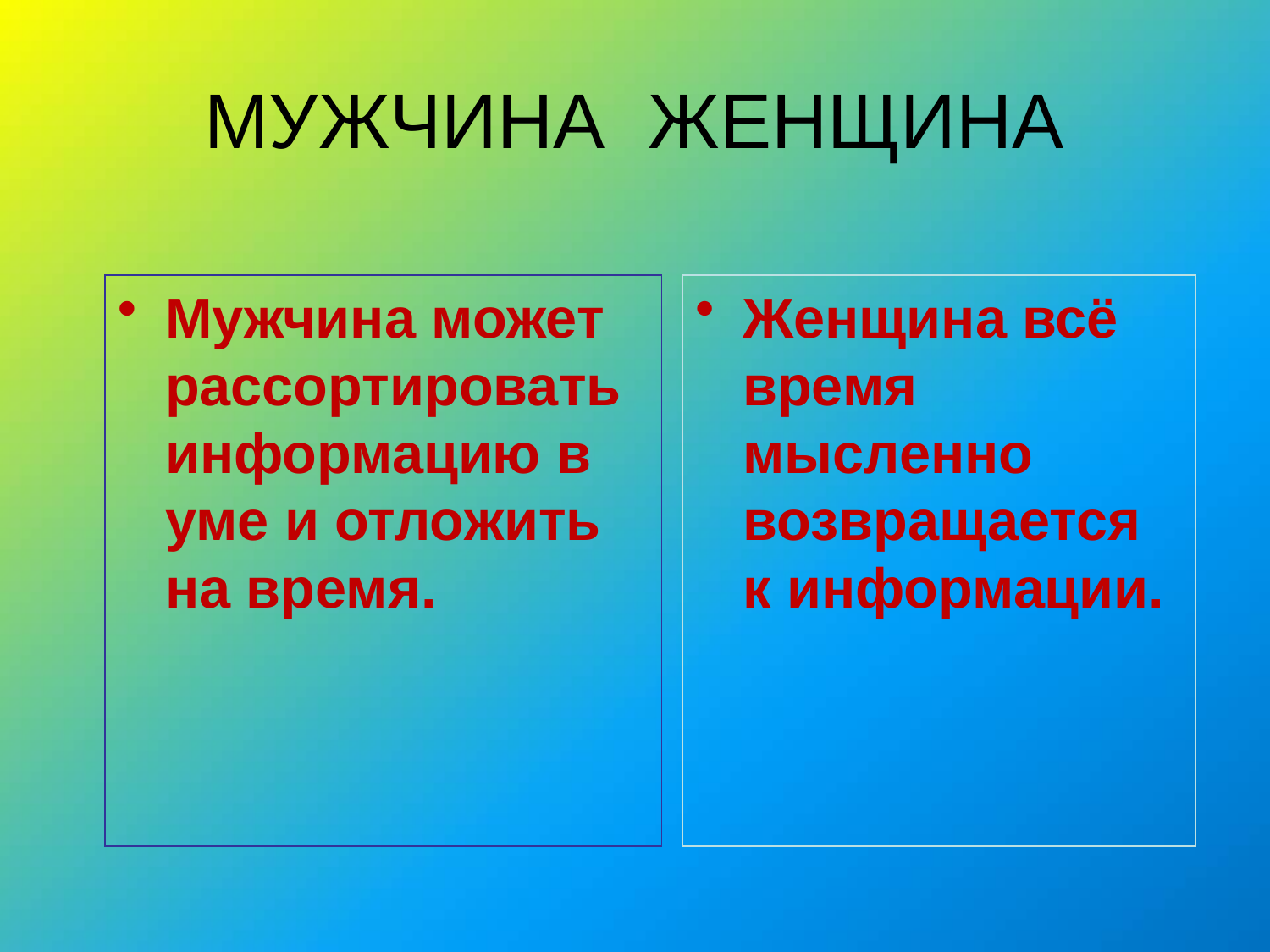

# МУЖЧИНА  ЖЕНЩИНА
Мужчина может рассортировать информацию в уме и отложить на время.
Женщина всё время мысленно возвращается к информации.